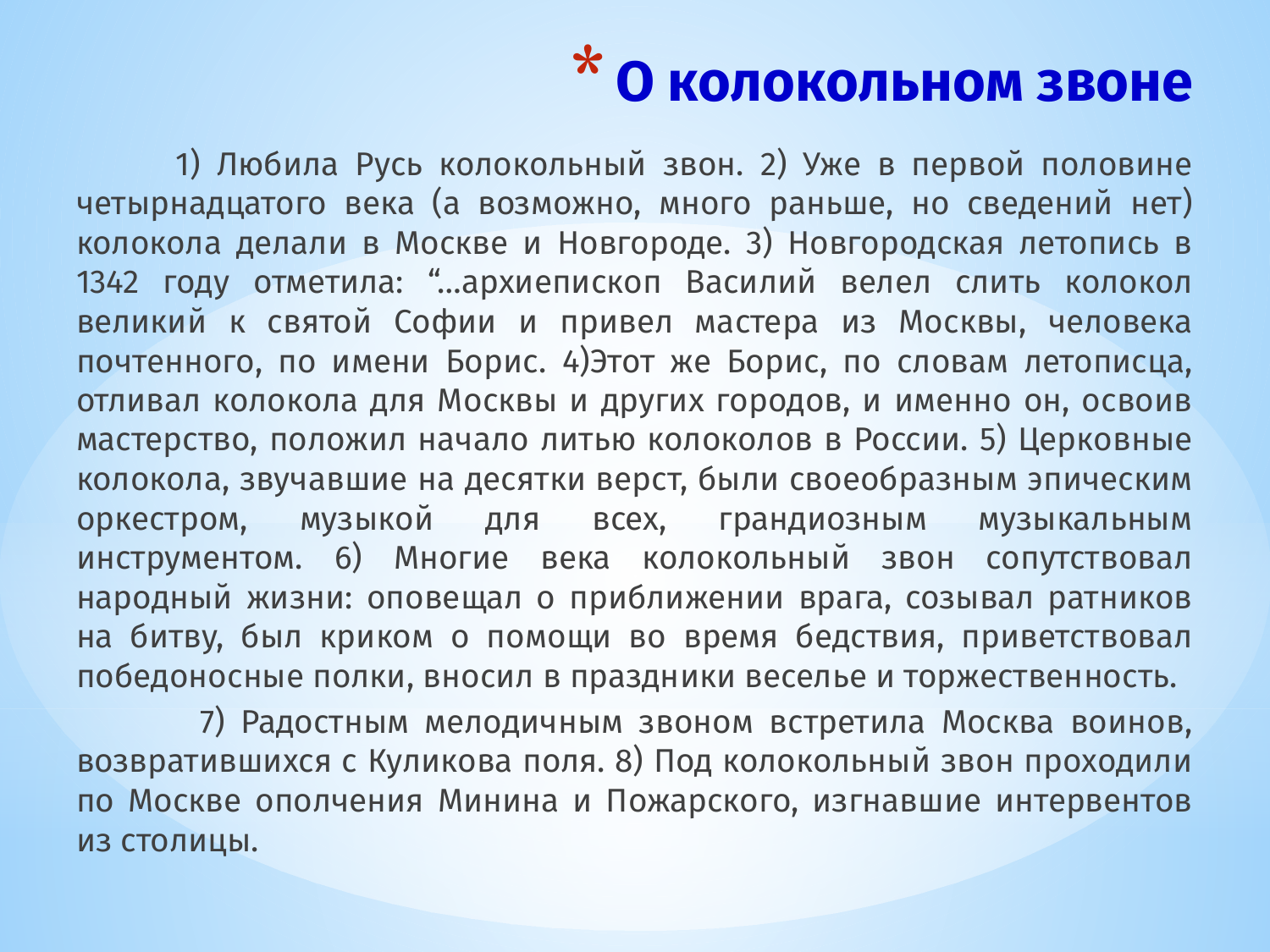

# О колокольном звоне
        1) Любила Русь колокольный звон. 2) Уже в первой половине четырнадцатого века (а возможно, много раньше, но сведений нет) колокола делали в Москве и Новгороде. 3) Новгородская летопись в 1342 году отметила: “…архиепископ Василий велел слить колокол великий к святой Софии и привел мастера из Москвы, человека почтенного, по имени Борис. 4)Этот же Борис, по словам летописца, отливал колокола для Москвы и других городов, и именно он, освоив мастерство, положил начало литью колоколов в России. 5) Церковные колокола, звучавшие на десятки верст, были своеобразным эпическим оркестром, музыкой для всех, грандиозным музыкальным инструментом. 6) Многие века колокольный звон сопутствовал народный жизни: оповещал о приближении врага, созывал ратников на битву, был криком о помощи во время бедствия, приветствовал победоносные полки, вносил в праздники веселье и торжественность.
        7) Радостным мелодичным звоном встретила Москва воинов, возвратившихся с Куликова поля. 8) Под колокольный звон проходили по Москве ополчения Минина и Пожарского, изгнавшие интервентов из столицы.